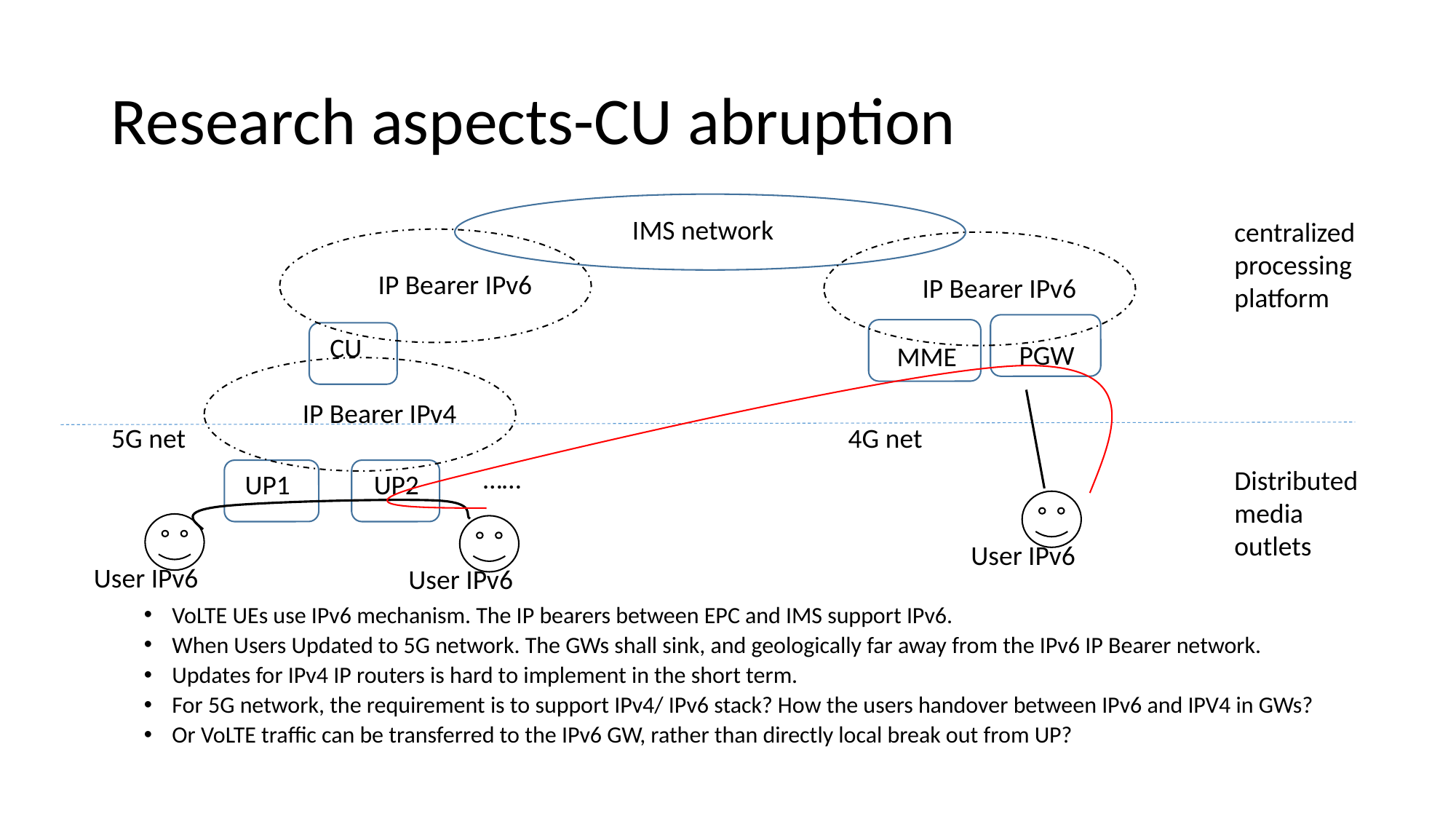

# Research aspects-CU abruption

IMS network
centralized processing platform

IP Bearer IPv6
IP Bearer IPv6

CU
PGW
MME

IP Bearer IPv4
5G net
4G net
……
Distributed media outlets

UP1
UP2

User IPv6
User IPv6
User IPv6
VoLTE UEs use IPv6 mechanism. The IP bearers between EPC and IMS support IPv6.
When Users Updated to 5G network. The GWs shall sink, and geologically far away from the IPv6 IP Bearer network.
Updates for IPv4 IP routers is hard to implement in the short term.
For 5G network, the requirement is to support IPv4/ IPv6 stack? How the users handover between IPv6 and IPV4 in GWs?
Or VoLTE traffic can be transferred to the IPv6 GW, rather than directly local break out from UP?